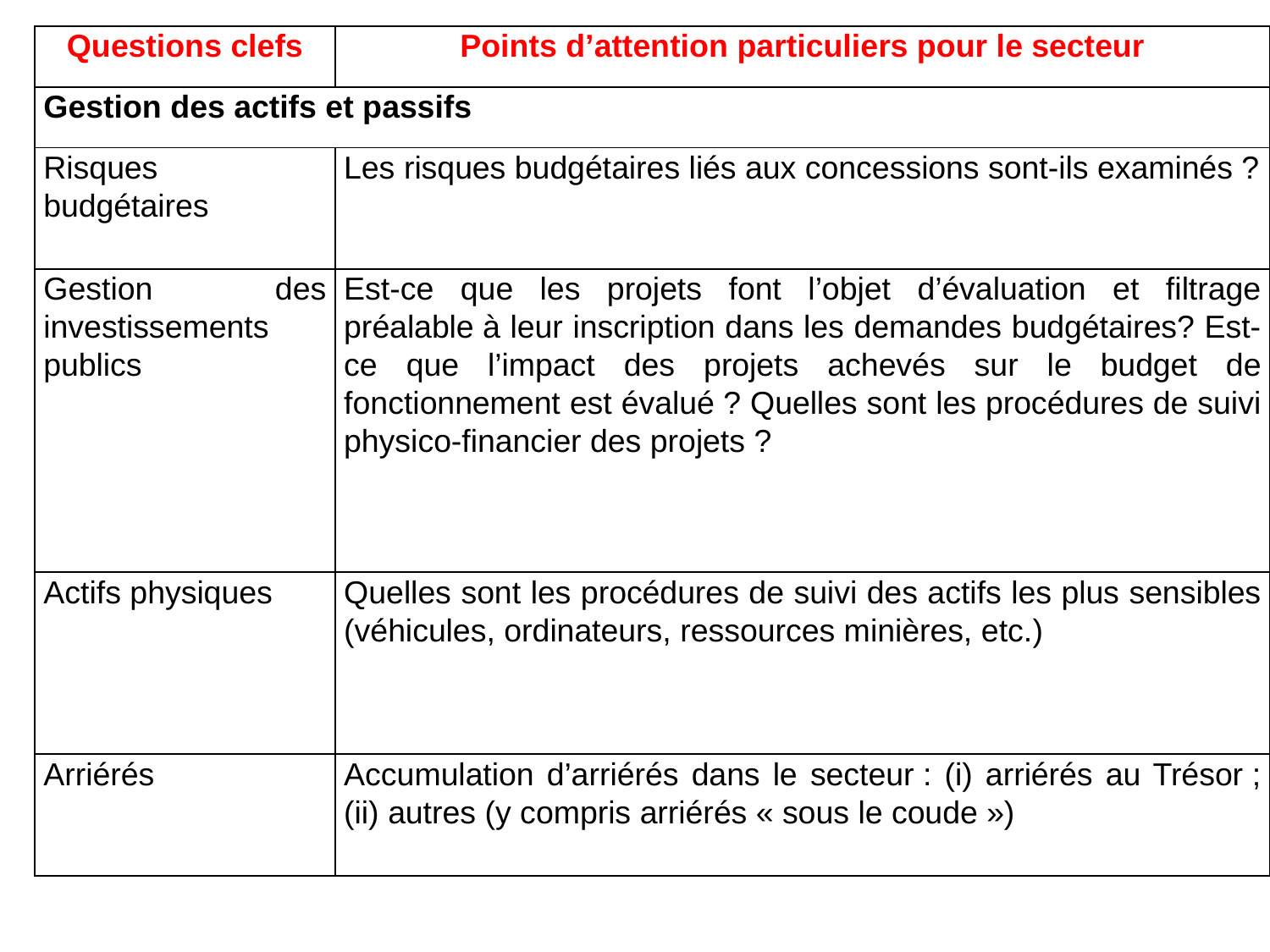

| Questions clefs | Points d’attention particuliers pour le secteur |
| --- | --- |
| Gestion des actifs et passifs |  |
| Risques budgétaires | Les risques budgétaires liés aux concessions sont-ils examinés ? |
| Gestion des investissements publics | Est-ce que les projets font l’objet d’évaluation et filtrage préalable à leur inscription dans les demandes budgétaires? Est-ce que l’impact des projets achevés sur le budget de fonctionnement est évalué ? Quelles sont les procédures de suivi physico-financier des projets ? |
| Actifs physiques | Quelles sont les procédures de suivi des actifs les plus sensibles (véhicules, ordinateurs, ressources minières, etc.) |
| Arriérés | Accumulation d’arriérés dans le secteur : (i) arriérés au Trésor ; (ii) autres (y compris arriérés « sous le coude ») |